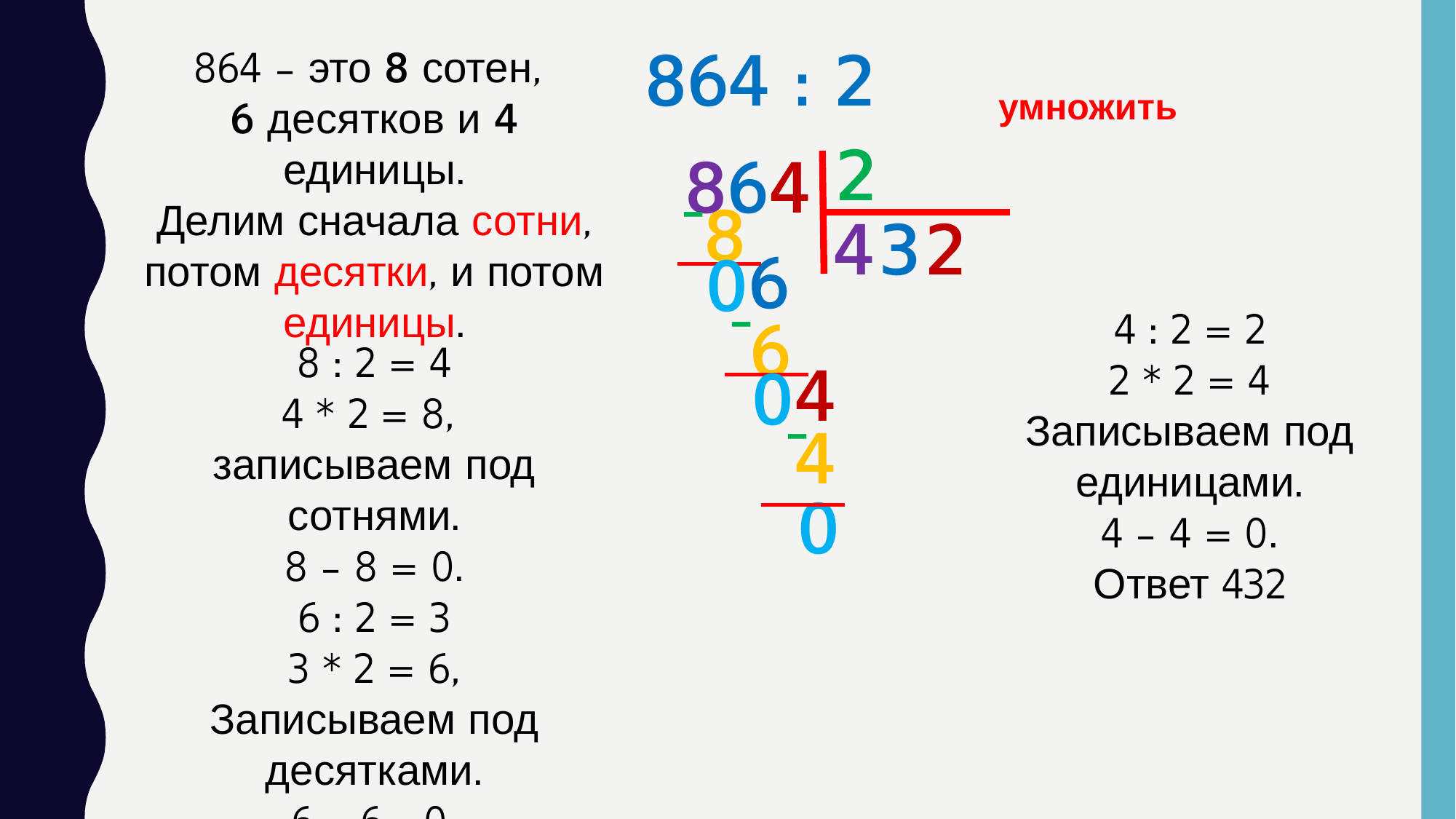

864 : 2
864

864 – это 8 сотен,
6 десятков и 4 единицы.
Делим сначала сотни, потом десятки, и потом единицы.

умножить
2
-
8
3
2
4
6
0
-
4 : 2 = 2
2 * 2 = 4
Записываем под единицами.
4 – 4 = 0.
Ответ 432
6
8 : 2 = 4
4 * 2 = 8,
записываем под сотнями.
8 – 8 = 0.
6 : 2 = 3
3 * 2 = 6,
Записываем под десятками.
6 – 6 =0.

4
0
-
4
0